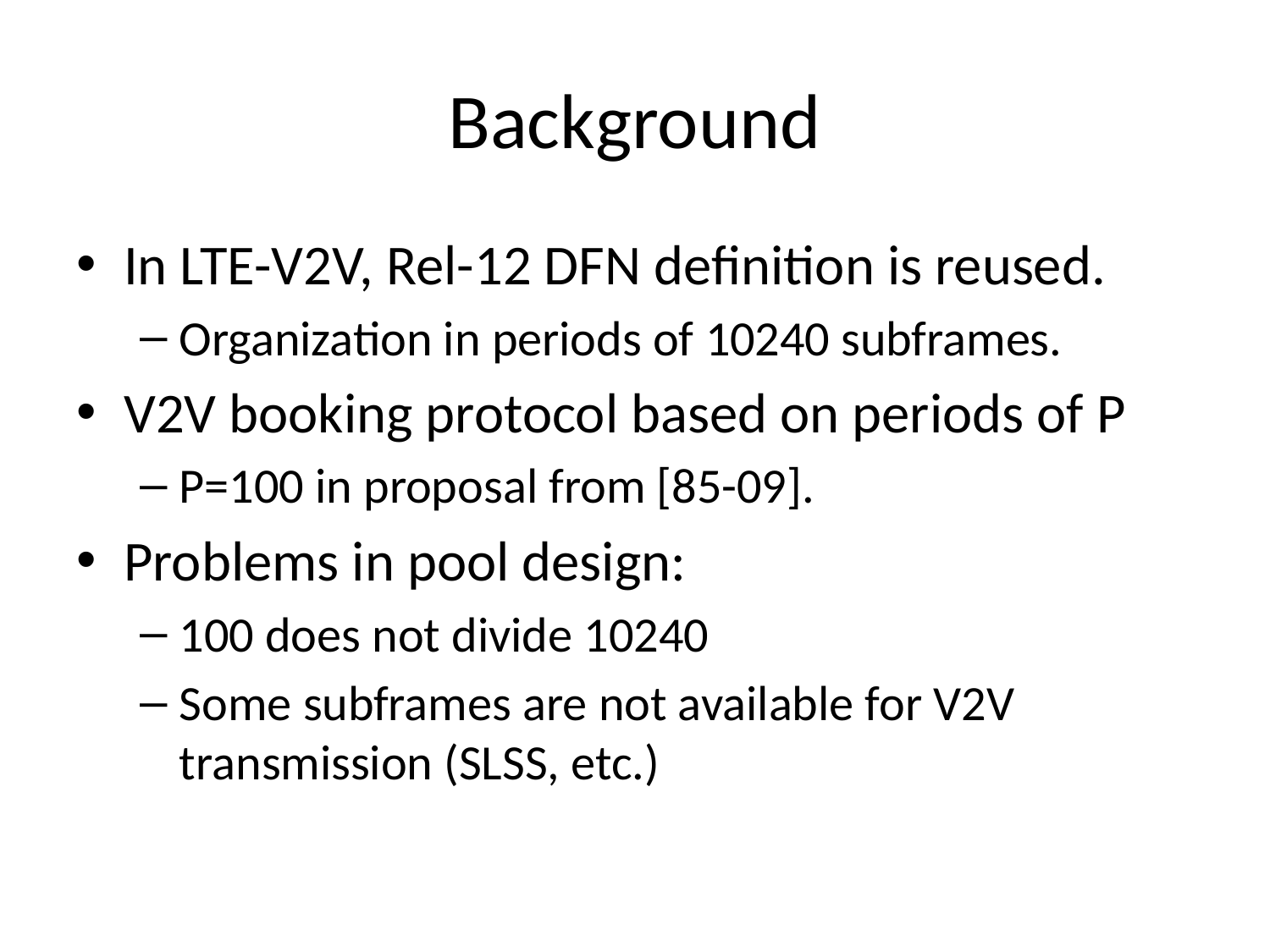

# Background
In LTE-V2V, Rel-12 DFN definition is reused.
Organization in periods of 10240 subframes.
V2V booking protocol based on periods of P
P=100 in proposal from [85-09].
Problems in pool design:
100 does not divide 10240
Some subframes are not available for V2V transmission (SLSS, etc.)